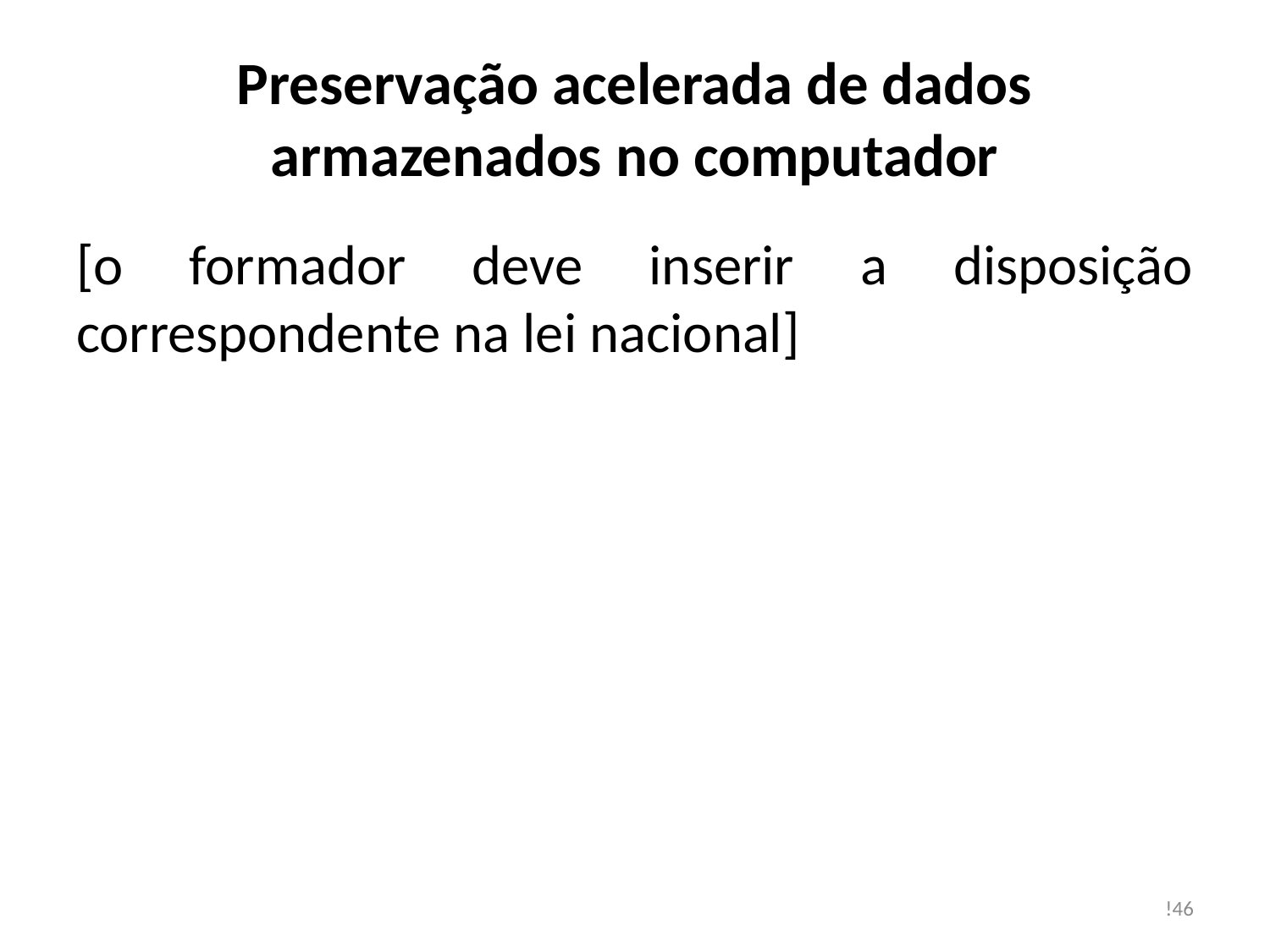

# Preservação acelerada de dados armazenados no computador
[o formador deve inserir a disposição correspondente na lei nacional]
!46